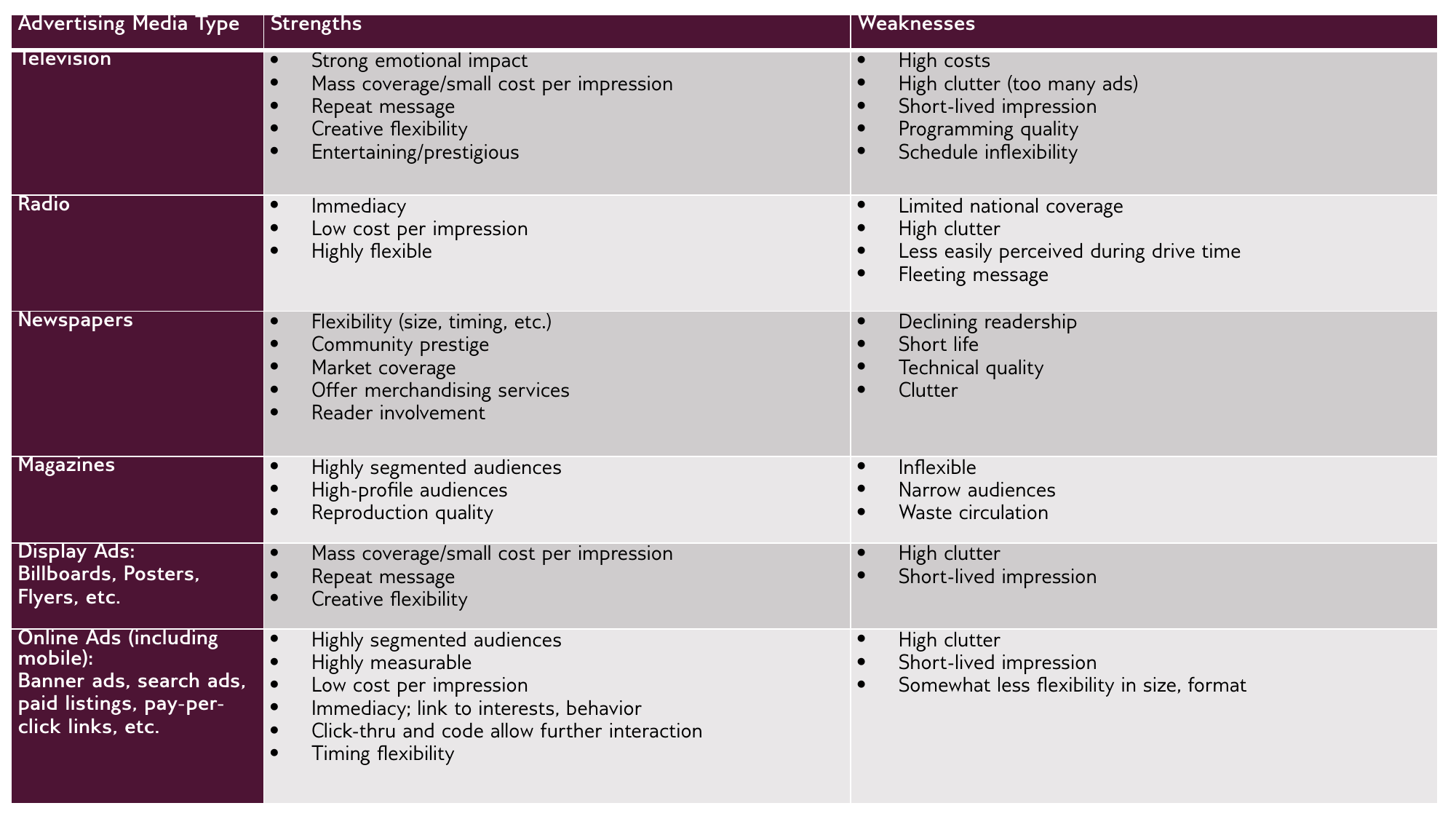

| Advertising Media Type | Strengths | Weaknesses |
| --- | --- | --- |
| Television | Strong emotional impact Mass coverage/small cost per impression Repeat message Creative flexibility Entertaining/prestigious | High costs High clutter (too many ads) Short-lived impression Programming quality Schedule inflexibility |
| Radio | Immediacy Low cost per impression Highly flexible | Limited national coverage High clutter Less easily perceived during drive time Fleeting message |
| Newspapers | Flexibility (size, timing, etc.) Community prestige Market coverage Offer merchandising services Reader involvement | Declining readership Short life Technical quality Clutter |
| Magazines | Highly segmented audiences High-profile audiences Reproduction quality | Inflexible Narrow audiences Waste circulation |
| Display Ads: Billboards, Posters, Flyers, etc. | Mass coverage/small cost per impression Repeat message Creative flexibility | High clutter Short-lived impression |
| Online Ads (including mobile): Banner ads, search ads, paid listings, pay-per-click links, etc. | Highly segmented audiences Highly measurable Low cost per impression Immediacy; link to interests, behavior Click-thru and code allow further interaction Timing flexibility | High clutter Short-lived impression Somewhat less flexibility in size, format |